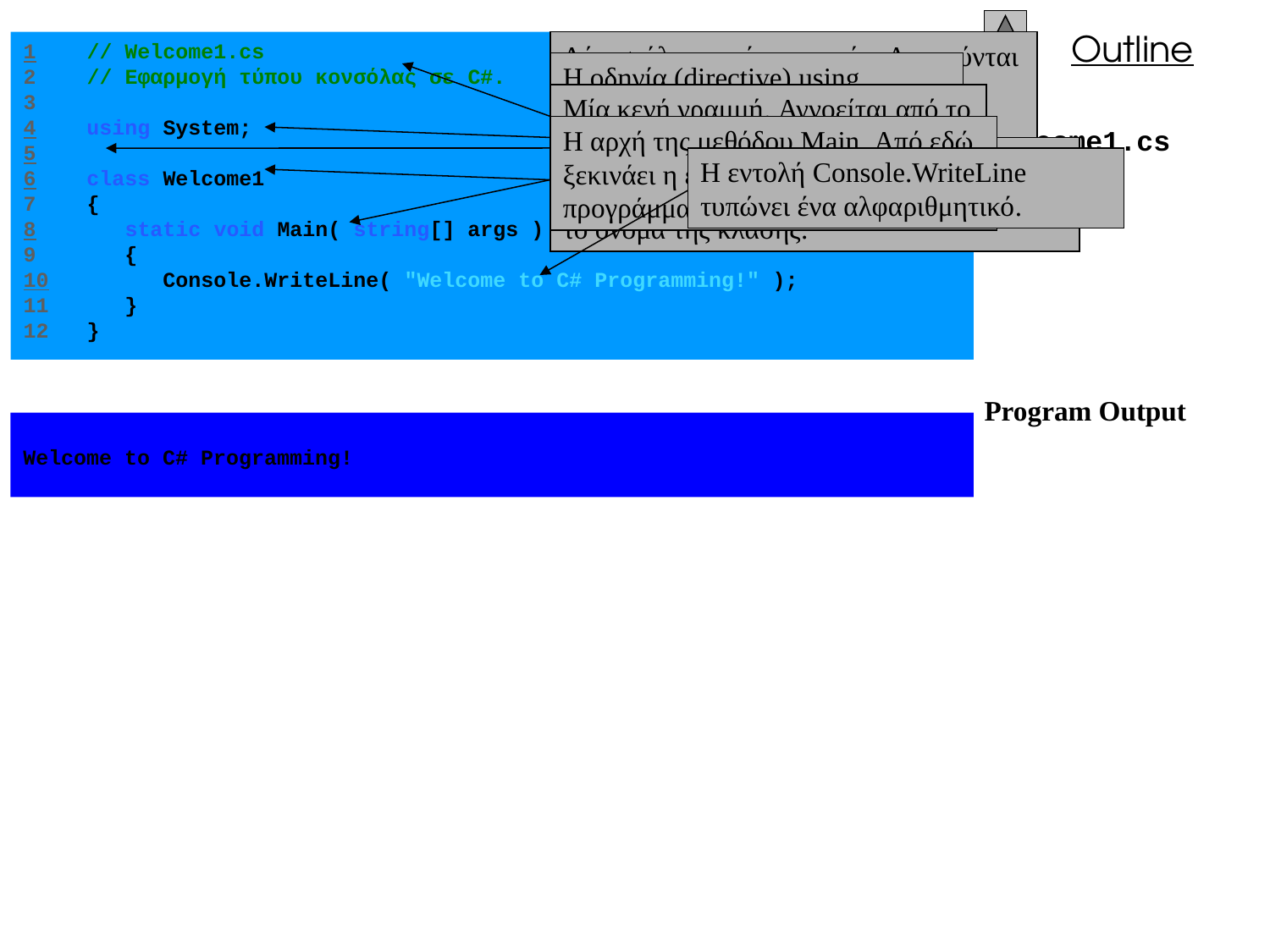

1    // Welcome1.cs
2    // Εφαρμογή τύπου κονσόλας σε C#.
3
4    using System;
5
6    class Welcome1
7    {
8       static void Main( string[] args )
9       {
10         Console.WriteLine( "Welcome to C# Programming!" );
11      }
12   }
Δύο σχόλια μονής γραμμής. Αγνοούνται από το μεταγλωτιστή και χρησιμοποιούνται μόνο για να βοηθήσουν άλλους προγραμματιστές να καταλάβουν το πρόγραμμά μας.

Η οδηγία (directive) using. Ενημερώνει το μεταγλωτιστή ώστε να συμπεριλάβει τη βιβλιοθήκη (χώρο ονομάτων)  System.

Μία κενή γραμμή. Αγνοείται από το μεταγλωτιστή. Χρησιμοποιείται μόνο για να κάνει το πρόγραμμα πιο ευανάγνωστο.

Η αρχή της μεθόδου Main. Από εδώ ξεκινάει η εκτέλεση του προγράμματος.

# Welcome1.cs Program Output
Η αρχή της κλάσης Welcome1. Ξεκινάει με τη λέξη κλειδί class ακολουθούμενη από το όνομα της κλάσης.

Η εντολή Console.WriteLine τυπώνει ένα αλφαριθμητικό.

Welcome to C# Programming!